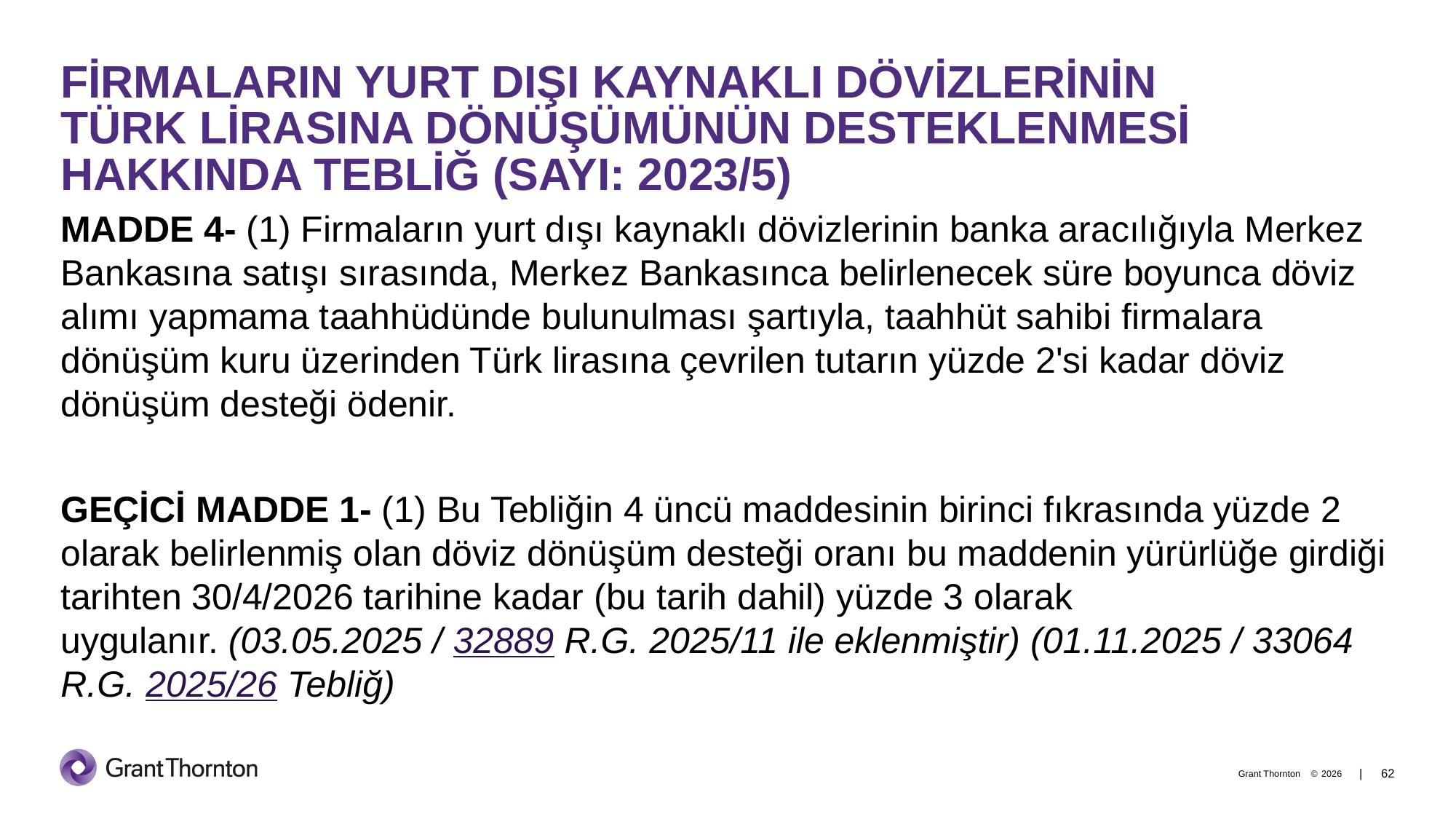

# FİRMALARIN YURT DIŞI KAYNAKLI DÖVİZLERİNİN TÜRK LİRASINA DÖNÜŞÜMÜNÜN DESTEKLENMESİ HAKKINDA TEBLİĞ (SAYI: 2023/5)
MADDE 4- (1) Firmaların yurt dışı kaynaklı dövizlerinin banka aracılığıyla Merkez Bankasına satışı sırasında, Merkez Bankasınca belirlenecek süre boyunca döviz alımı yapmama taahhüdünde bulunulması şartıyla, taahhüt sahibi firmalara dönüşüm kuru üzerinden Türk lirasına çevrilen tutarın yüzde 2'si kadar döviz dönüşüm desteği ödenir.

GEÇİCİ MADDE 1- (1) Bu Tebliğin 4 üncü maddesinin birinci fıkrasında yüzde 2 olarak belirlenmiş olan döviz dönüşüm desteği oranı bu maddenin yürürlüğe girdiği tarihten 30/4/2026 tarihine kadar (bu tarih dahil) yüzde 3 olarak uygulanır. (03.05.2025 / 32889 R.G. 2025/11 ile eklenmiştir) (01.11.2025 / 33064 R.G. 2025/26 Tebliğ)
62